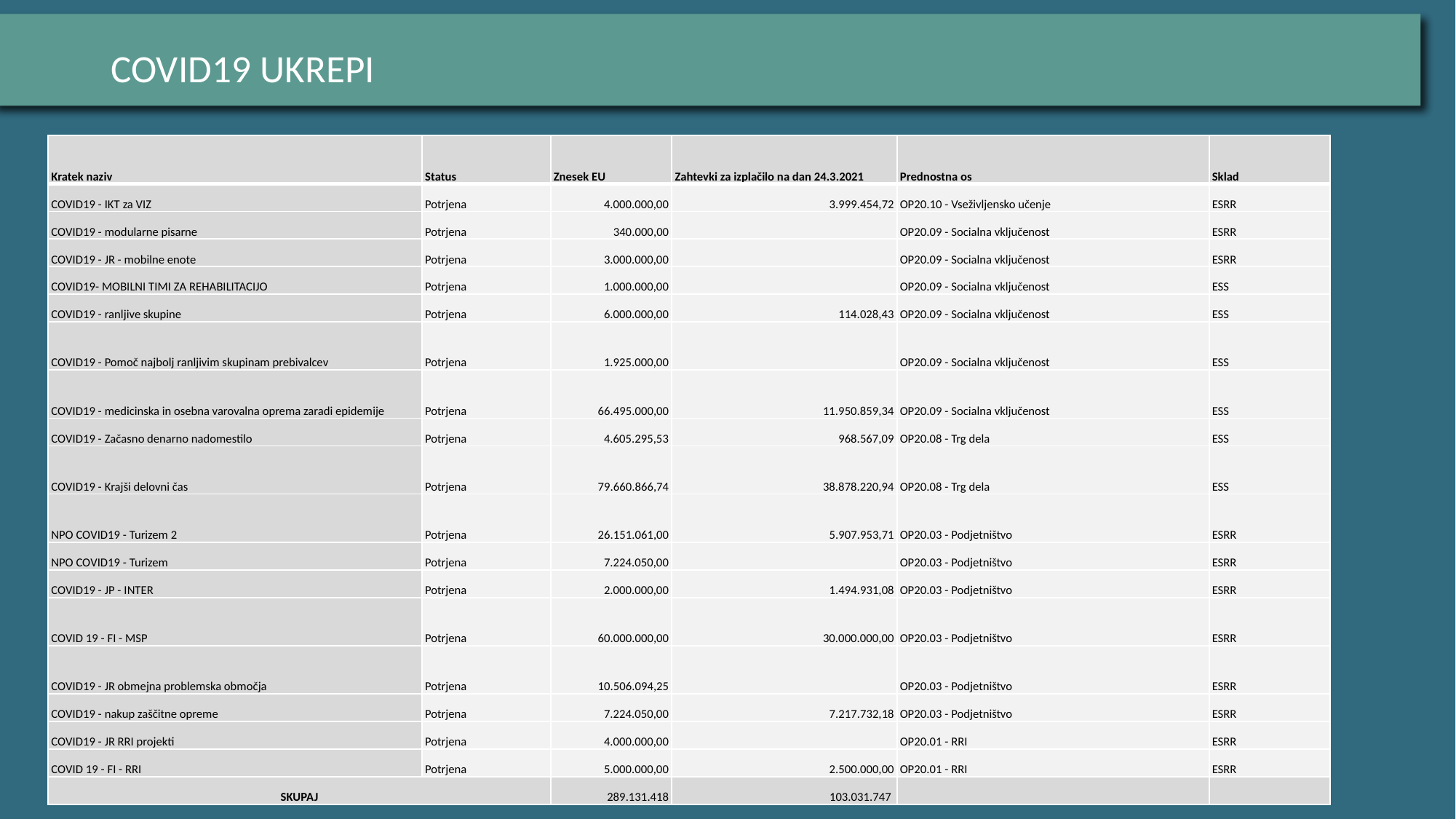

# COVID19 UKREPI
| Kratek naziv | Status | Znesek EU | Zahtevki za izplačilo na dan 24.3.2021 | Prednostna os | Sklad |
| --- | --- | --- | --- | --- | --- |
| COVID19 - IKT za VIZ | Potrjena | 4.000.000,00 | 3.999.454,72 | OP20.10 - Vseživljensko učenje | ESRR |
| COVID19 - modularne pisarne | Potrjena | 340.000,00 |  | OP20.09 - Socialna vključenost | ESRR |
| COVID19 - JR - mobilne enote | Potrjena | 3.000.000,00 |  | OP20.09 - Socialna vključenost | ESRR |
| COVID19- MOBILNI TIMI ZA REHABILITACIJO | Potrjena | 1.000.000,00 |  | OP20.09 - Socialna vključenost | ESS |
| COVID19 - ranljive skupine | Potrjena | 6.000.000,00 | 114.028,43 | OP20.09 - Socialna vključenost | ESS |
| COVID19 - Pomoč najbolj ranljivim skupinam prebivalcev | Potrjena | 1.925.000,00 |  | OP20.09 - Socialna vključenost | ESS |
| COVID19 - medicinska in osebna varovalna oprema zaradi epidemije | Potrjena | 66.495.000,00 | 11.950.859,34 | OP20.09 - Socialna vključenost | ESS |
| COVID19 - Začasno denarno nadomestilo | Potrjena | 4.605.295,53 | 968.567,09 | OP20.08 - Trg dela | ESS |
| COVID19 - Krajši delovni čas | Potrjena | 79.660.866,74 | 38.878.220,94 | OP20.08 - Trg dela | ESS |
| NPO COVID19 - Turizem 2 | Potrjena | 26.151.061,00 | 5.907.953,71 | OP20.03 - Podjetništvo | ESRR |
| NPO COVID19 - Turizem | Potrjena | 7.224.050,00 |  | OP20.03 - Podjetništvo | ESRR |
| COVID19 - JP - INTER | Potrjena | 2.000.000,00 | 1.494.931,08 | OP20.03 - Podjetništvo | ESRR |
| COVID 19 - FI - MSP | Potrjena | 60.000.000,00 | 30.000.000,00 | OP20.03 - Podjetništvo | ESRR |
| COVID19 - JR obmejna problemska območja | Potrjena | 10.506.094,25 |  | OP20.03 - Podjetništvo | ESRR |
| COVID19 - nakup zaščitne opreme | Potrjena | 7.224.050,00 | 7.217.732,18 | OP20.03 - Podjetništvo | ESRR |
| COVID19 - JR RRI projekti | Potrjena | 4.000.000,00 |  | OP20.01 - RRI | ESRR |
| COVID 19 - FI - RRI | Potrjena | 5.000.000,00 | 2.500.000,00 | OP20.01 - RRI | ESRR |
| SKUPAJ |  | 289.131.418 | 103.031.747 |  |  |